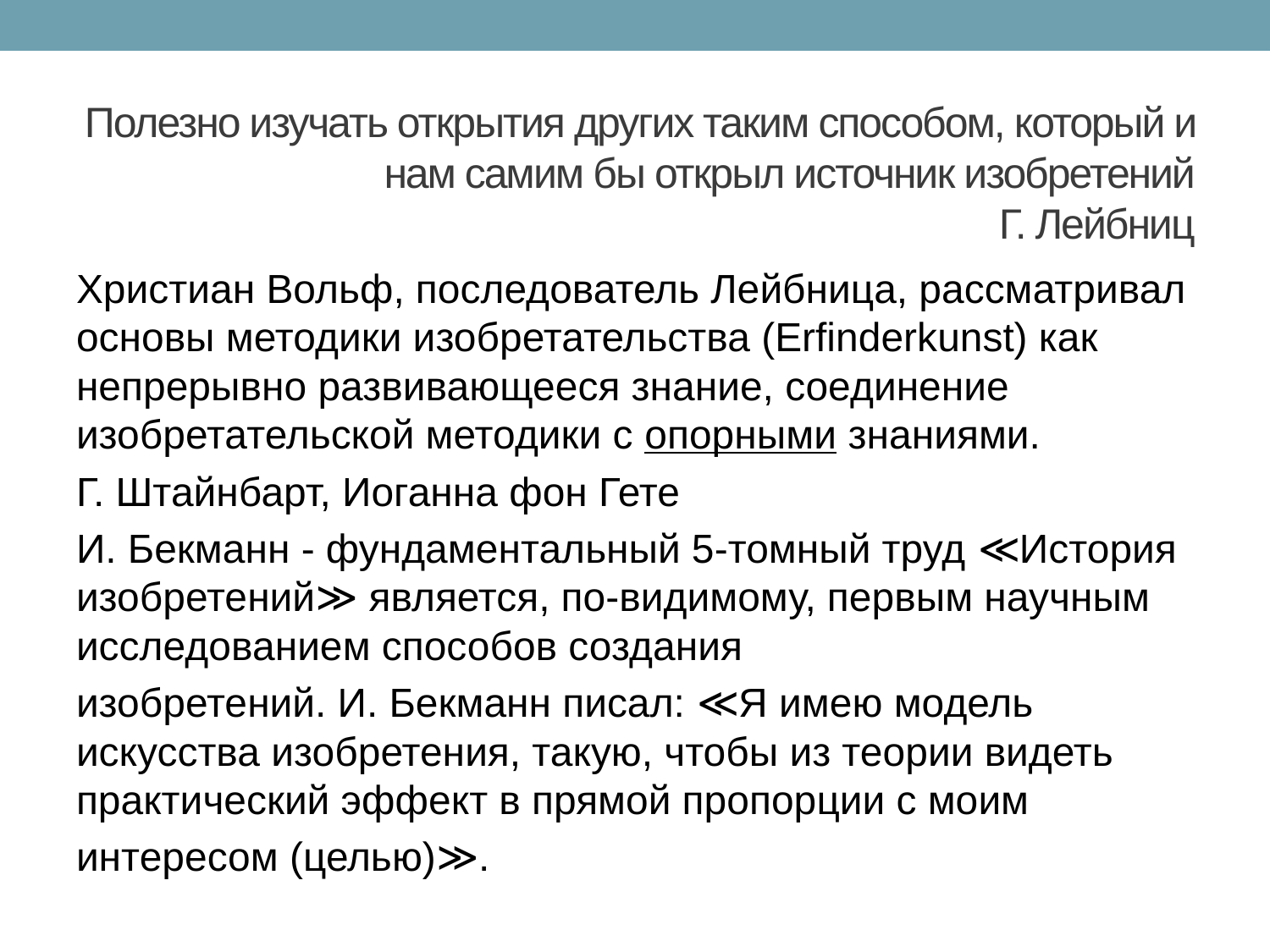

# Полезно изучать открытия других таким способом, который и нам самим бы открыл источник изобретений Г. Лейбниц
Христиан Вольф, последователь Лейбница, рассматривал основы методики изобретательства (Erfinderkunst) как непрерывно развивающееся знание, соединение изобретательской методики с опорными знаниями.
Г. Штайнбарт, Иоганна фон Гете
И. Бекманн - фундаментальный 5-томный труд ≪История изобретений≫ является, по-видимому, первым научным исследованием способов создания
изобретений. И. Бекманн писал: ≪Я имею модель искусства изобретения, такую, чтобы из теории видеть практический эффект в прямой пропорции с моим
интересом (целью)≫.